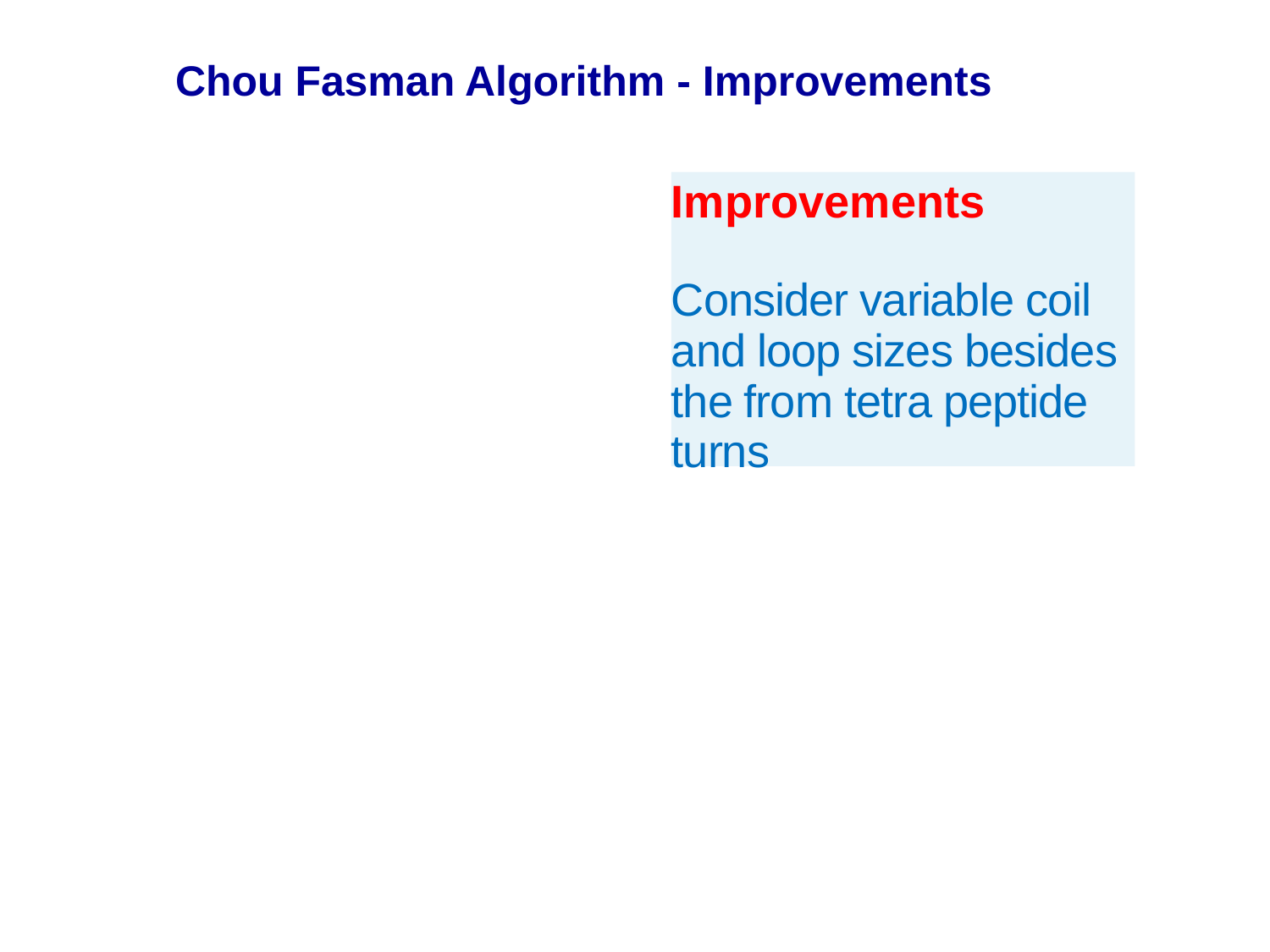

Chou Fasman Algorithm - Improvements
Improvements
Consider variable coil and loop sizes besides the from tetra peptide turns